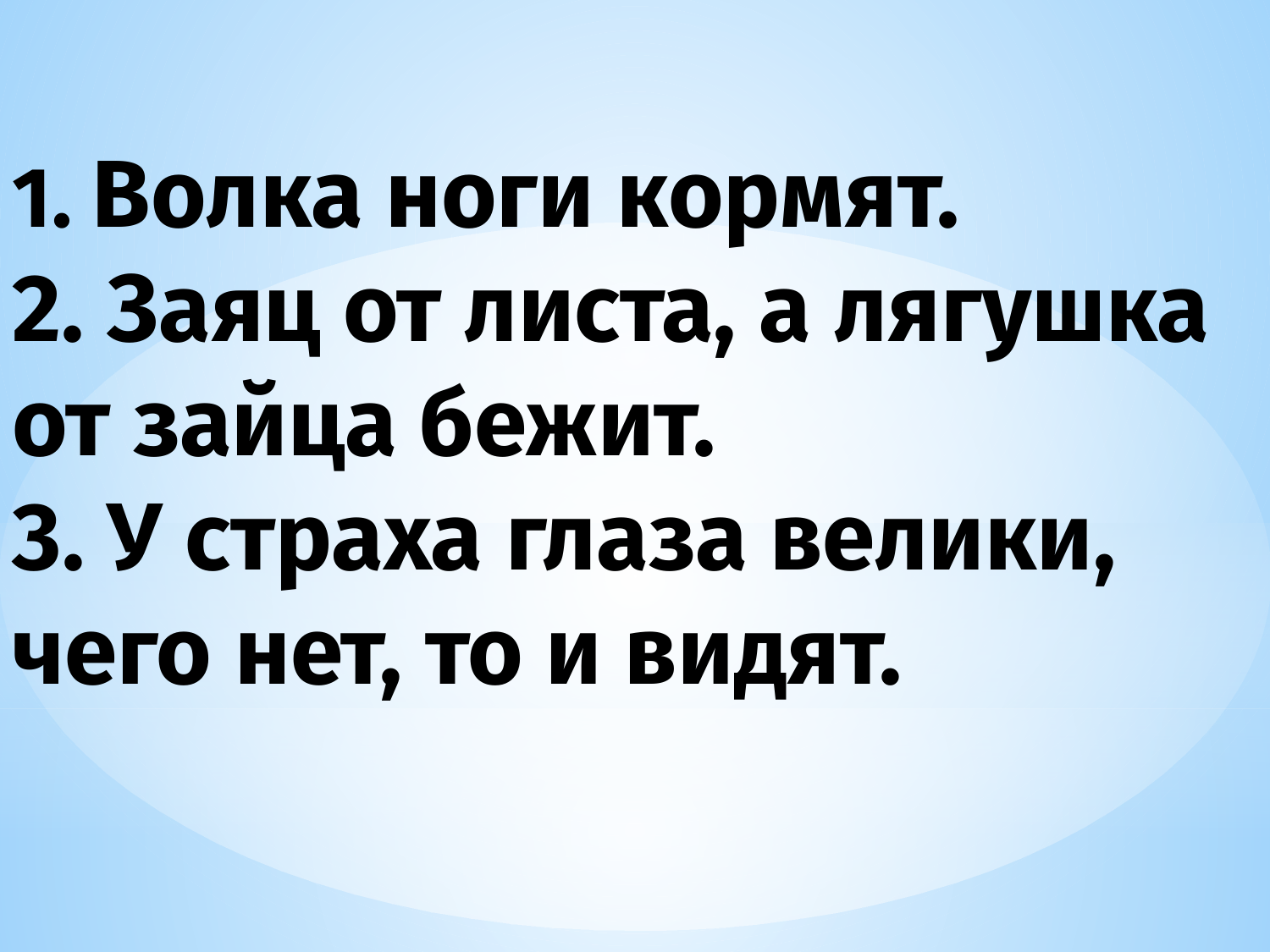

1. Волка ноги кормят.
2. Заяц от листа, а лягушка от зайца бежит.
3. У страха глаза велики, чего нет, то и видят.